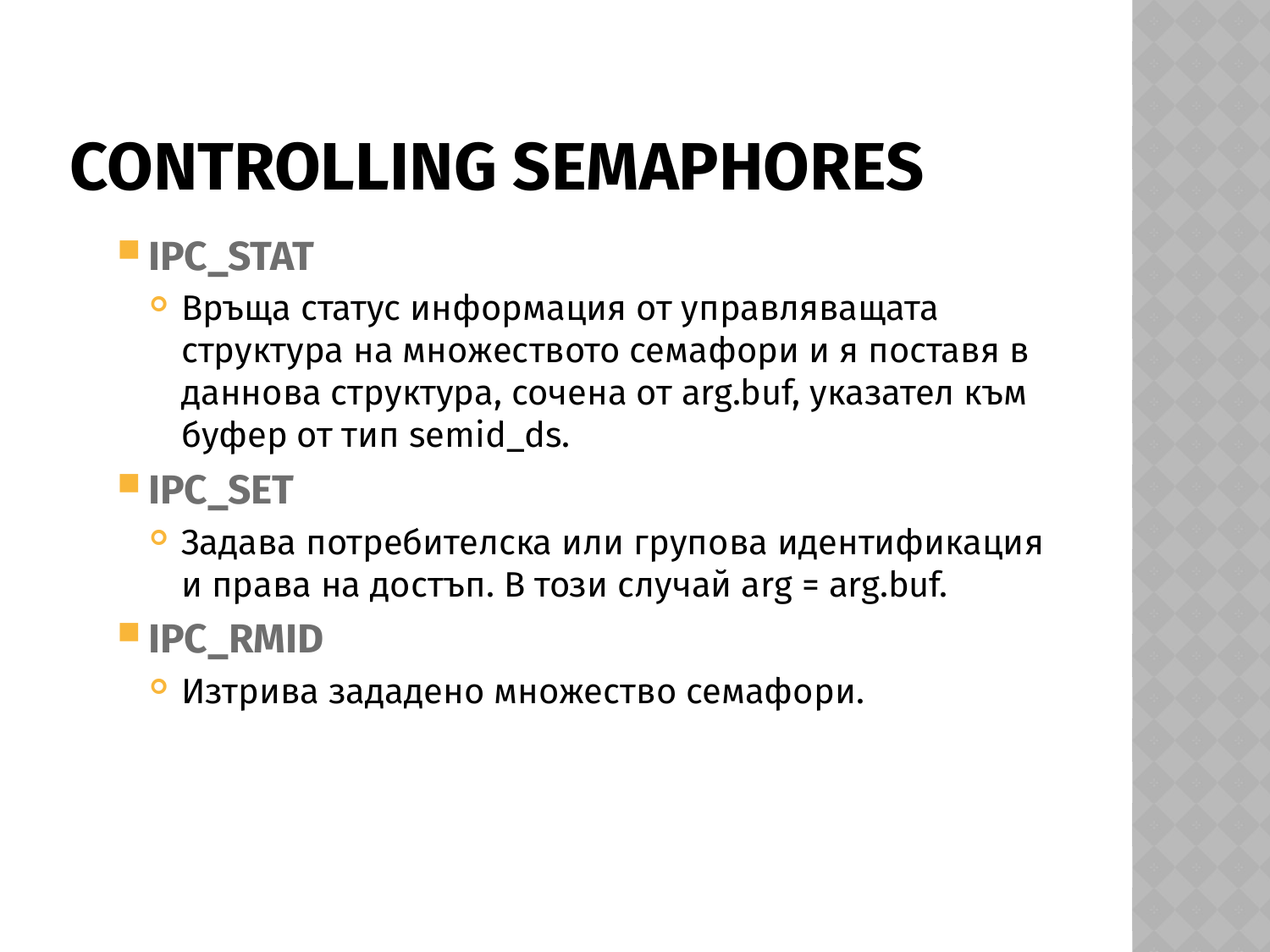

# Controlling Semaphores
IPC_STAT
Връща статус информация от управляващата структура на множеството семафори и я поставя в даннова структура, сочена от arg.buf, указател към буфер от тип semid_ds.
IPC_SET
Задава потребителска или групова идентификация и права на достъп. В този случай arg = arg.buf.
IPC_RMID
Изтрива зададено множество семафори.